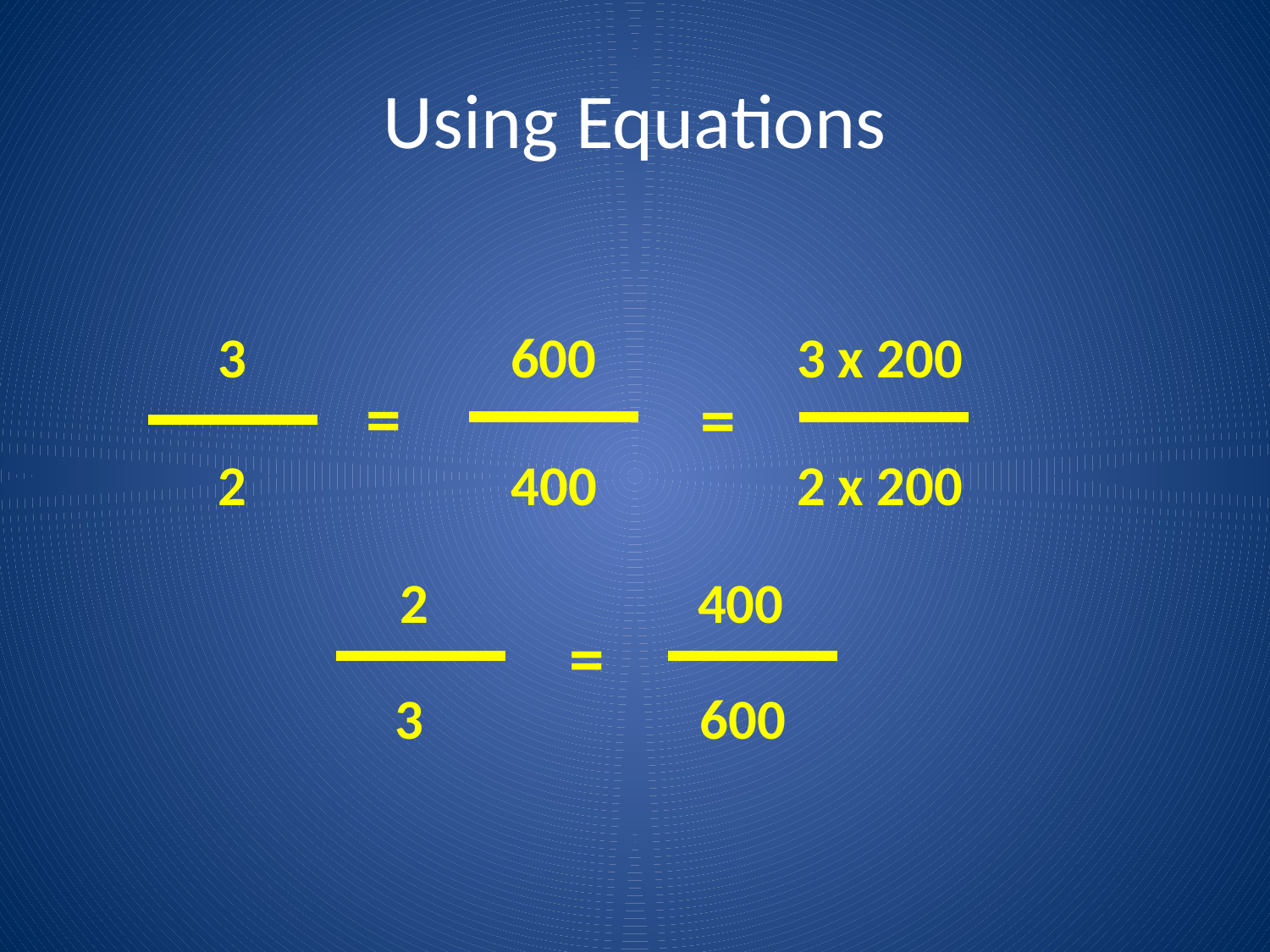

# Using Equations
3
600
3 x 200
=
=
2 x 200
400
2
2
400
=
3
600